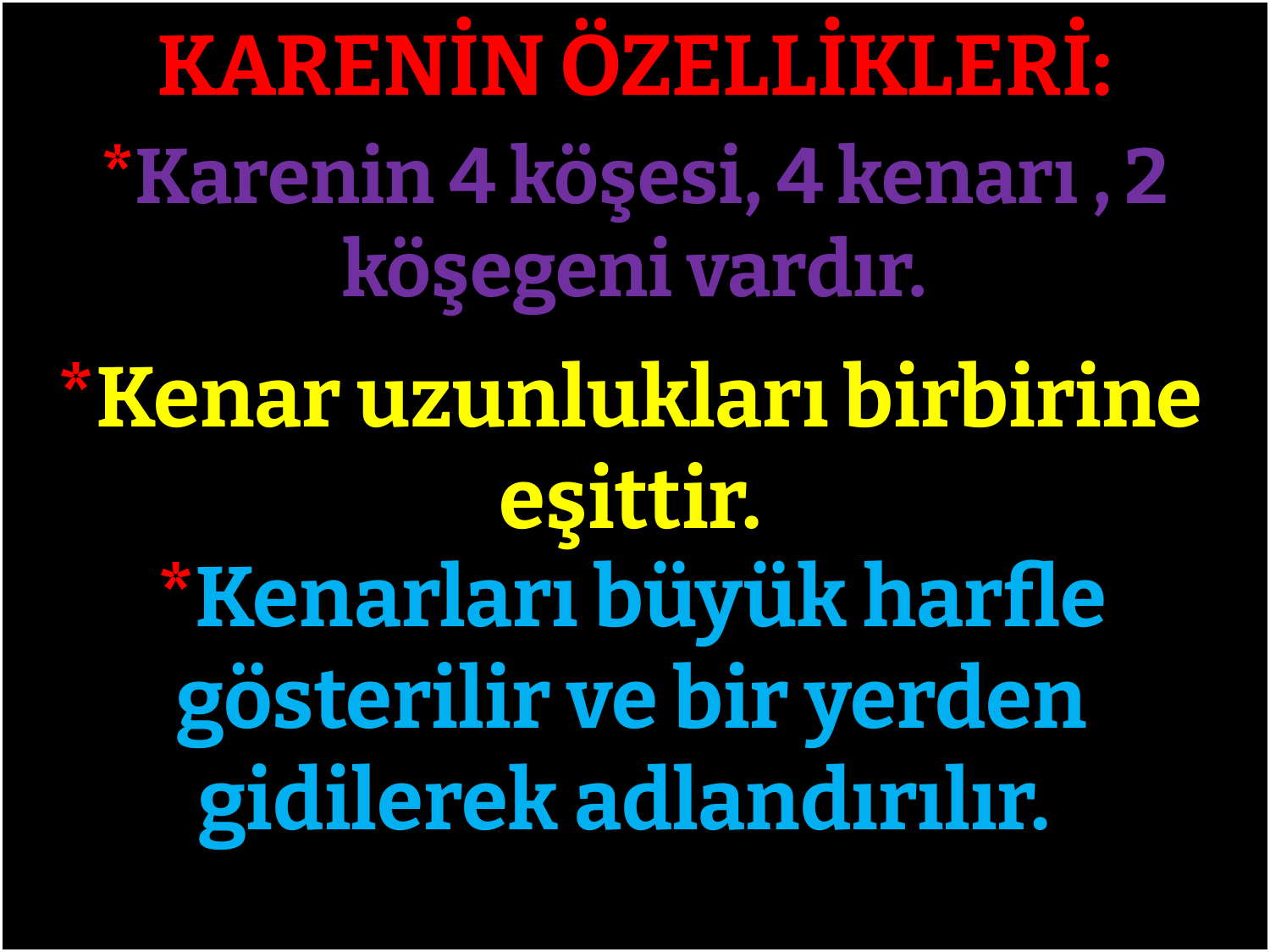

KARENİN ÖZELLİKLERİ:
*Karenin 4 köşesi, 4 kenarı , 2 köşegeni vardır.

#
*Kenar uzunlukları birbirine eşittir.

*Kenarları büyük harfle gösterilir ve bir yerden gidilerek adlandırılır.